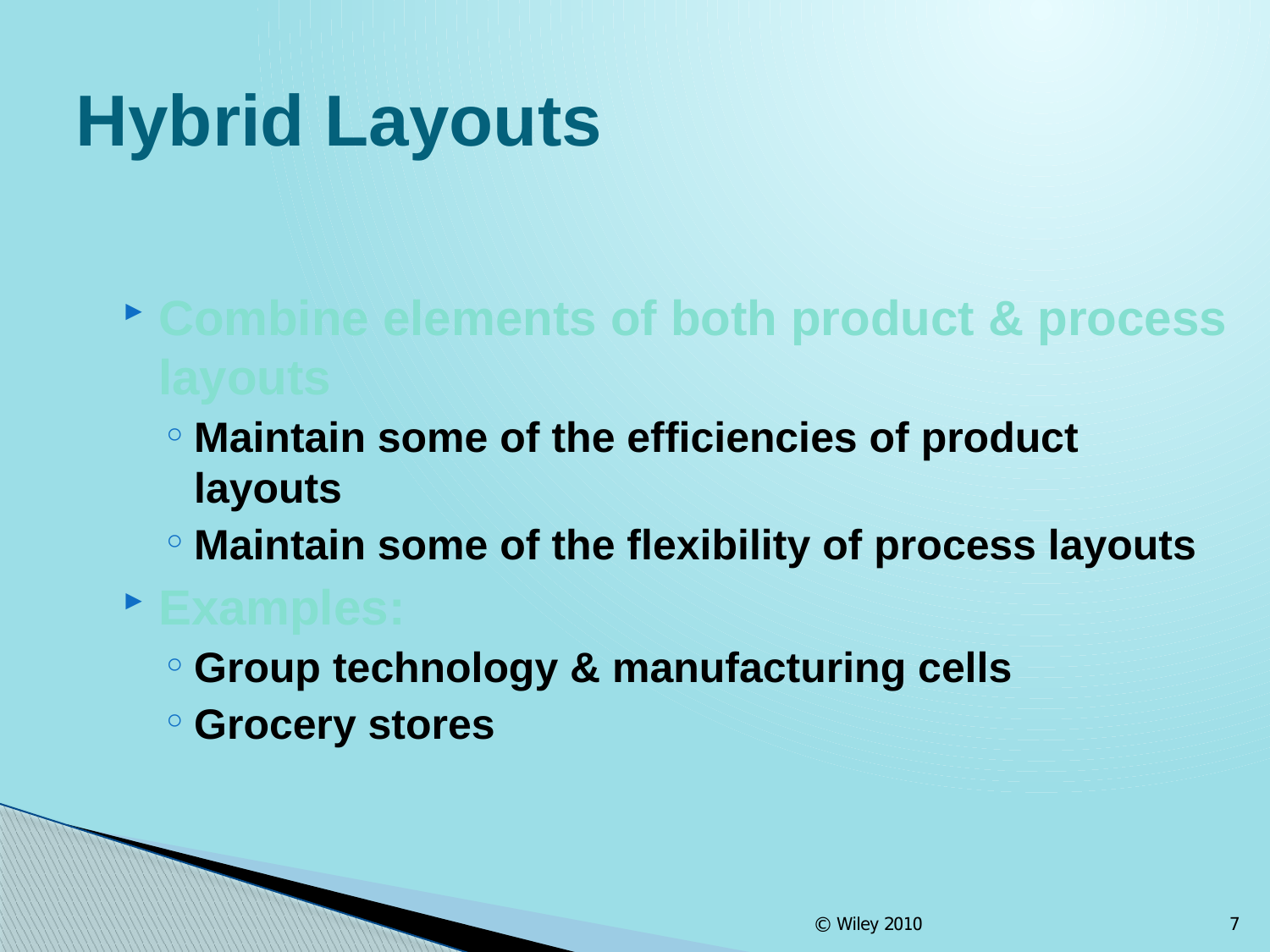

# Hybrid Layouts
Combine elements of both product & process layouts
Maintain some of the efficiencies of product layouts
Maintain some of the flexibility of process layouts
Examples:
Group technology & manufacturing cells
Grocery stores

© Wiley 2010
7